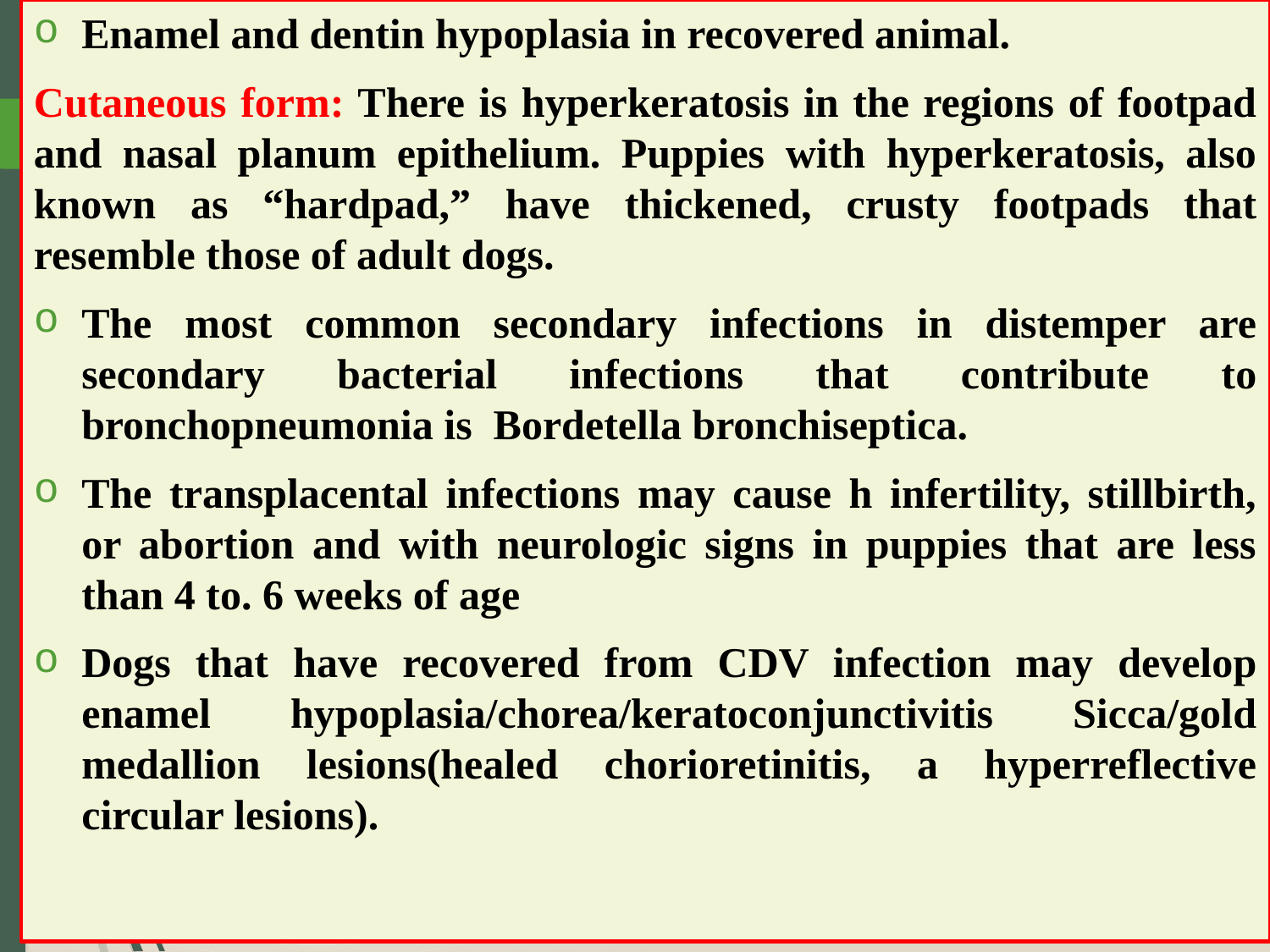

Enamel and dentin hypoplasia in recovered animal.
Cutaneous form: There is hyperkeratosis in the regions of footpad and nasal planum epithelium. Puppies with hyperkeratosis, also known as “hardpad,” have thickened, crusty footpads that resemble those of adult dogs.
The most common secondary infections in distemper are secondary bacterial infections that contribute to bronchopneumonia is  Bordetella bronchiseptica.
The transplacental infections may cause h infertility, stillbirth, or abortion and with neurologic signs in puppies that are less than 4 to. 6 weeks of age
Dogs that have recovered from CDV infection may develop enamel hypoplasia/chorea/keratoconjunctivitis Sicca/gold medallion lesions(healed chorioretinitis, a hyperreflective circular lesions).